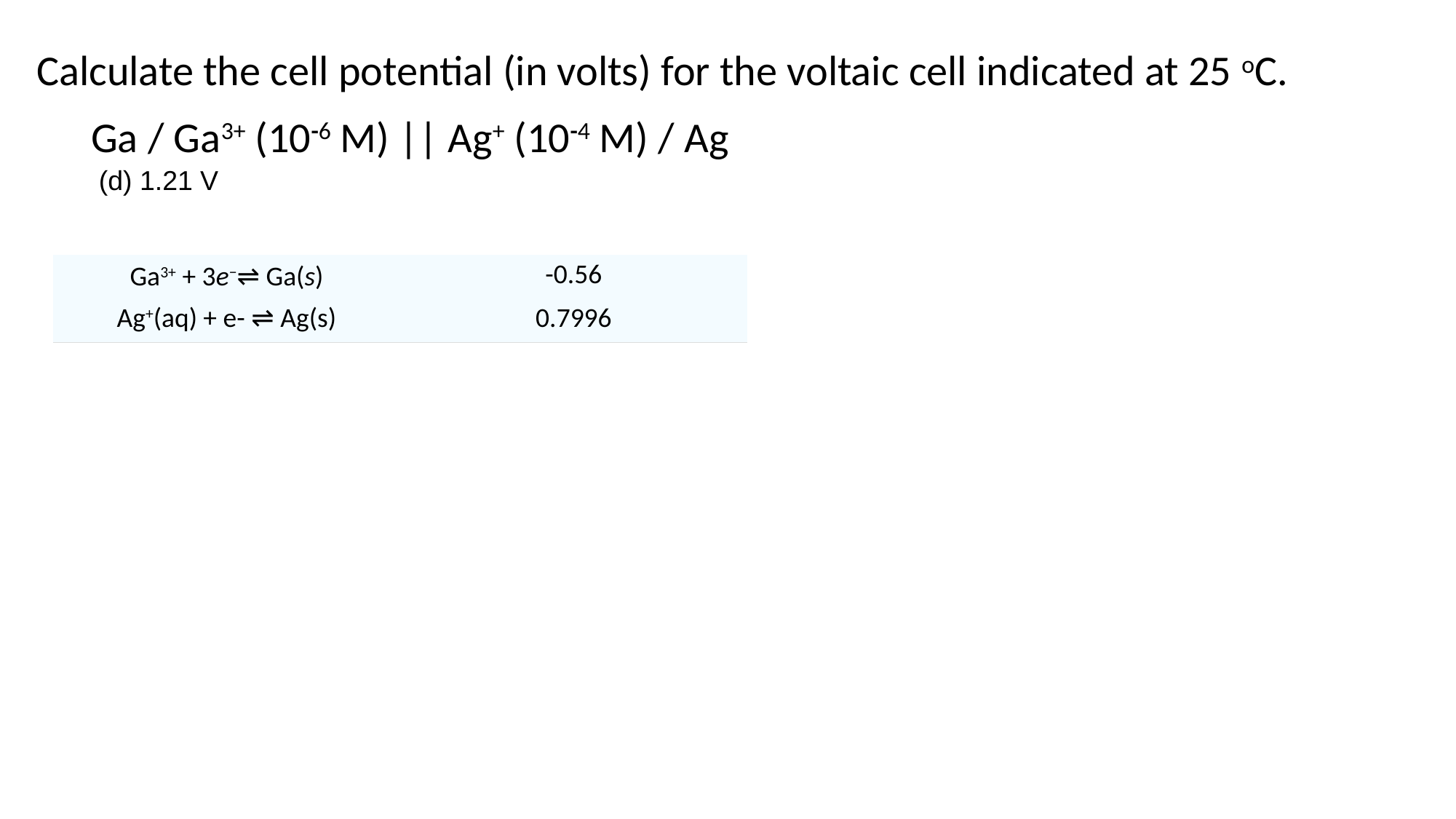

Calculate the cell potential (in volts) for the voltaic cell indicated at 25 oC.
Ga / Ga3+ (10-6 M) || Ag+ (10-4 M) / Ag
 (d) 1.21 V
| Ga3+ + 3e−⇌ Ga(s) | -0.56 |
| --- | --- |
| Ag+(aq) + e- ⇌ Ag(s) | 0.7996 |
| --- | --- |